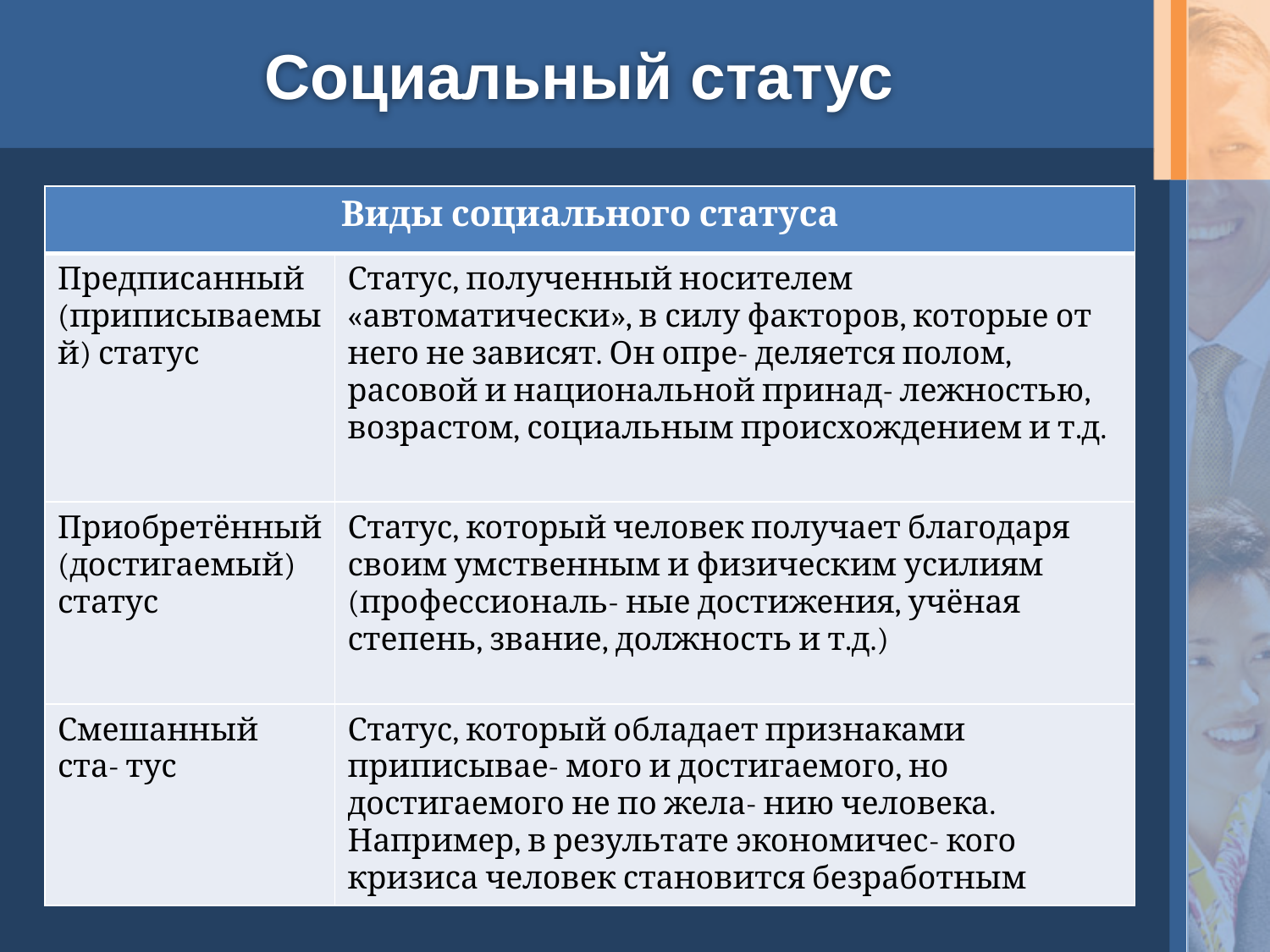

# Социальный статус
| Виды социального статуса |  |
| --- | --- |
| Предписанный (приписываемый) статус | Статус, полученный носителем «автоматически», в силу факторов, которые от него не зависят. Он опре- деляется полом, расовой и национальной принад- лежностью, возрастом, социальным происхождением и т.д. |
| Приобретённый (достигаемый) статус | Статус, который человек получает благодаря своим умственным и физическим усилиям (профессиональ- ные достижения, учёная степень, звание, должность и т.д.) |
| Смешанный ста- тус | Статус, который обладает признаками приписывае- мого и достигаемого, но достигаемого не по жела- нию человека. Например, в результате экономичес- кого кризиса человек становится безработным |